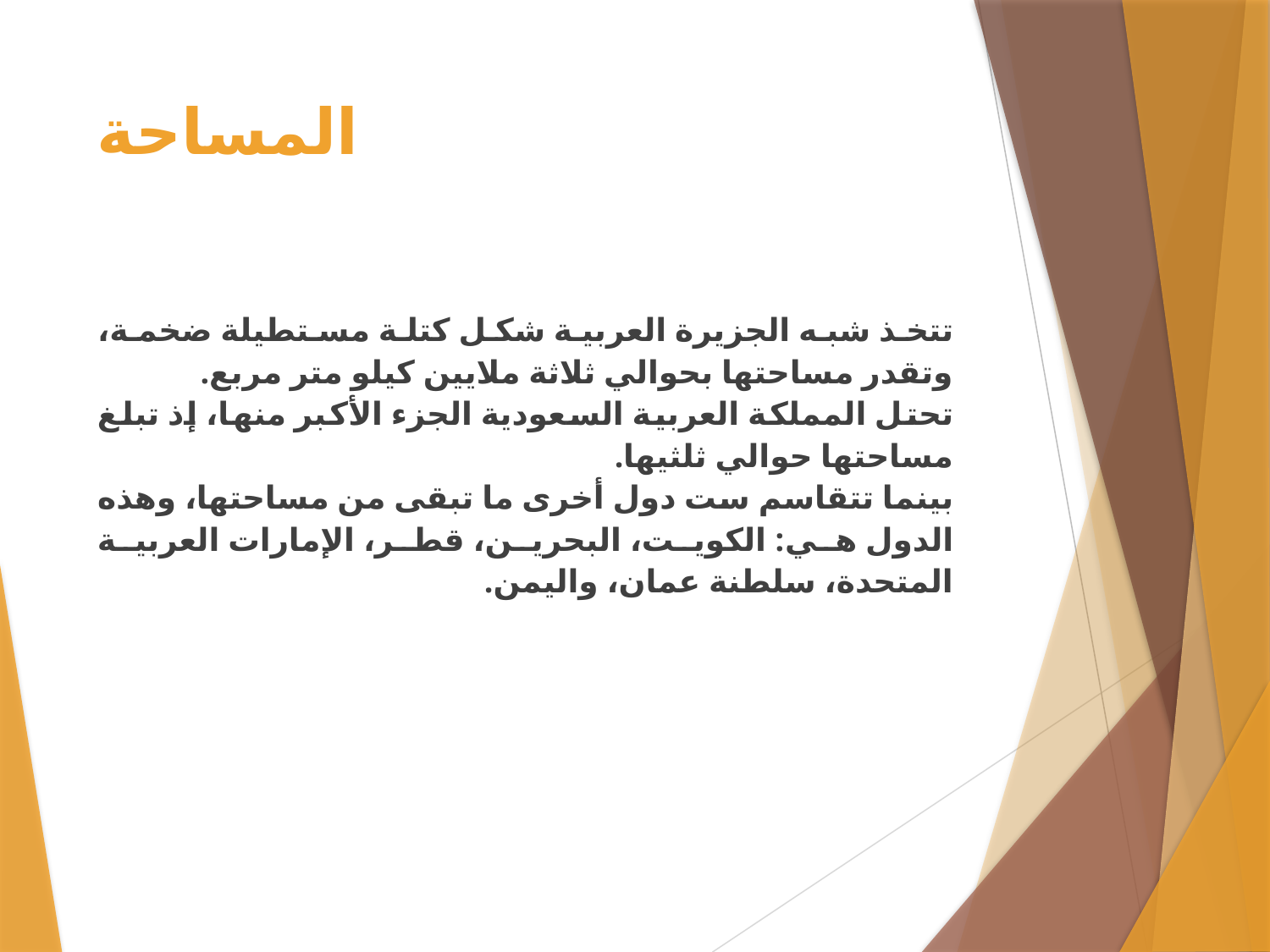

# المساحة
تتخذ شبه الجزيرة العربية شكل كتلة مستطيلة ضخمة، وتقدر مساحتها بحوالي ثلاثة ملايين كيلو متر مربع.
تحتل المملكة العربية السعودية الجزء الأكبر منها، إذ تبلغ مساحتها حوالي ثلثيها.
بينما تتقاسم ست دول أخرى ما تبقى من مساحتها، وهذه الدول هي: الكويت، البحرين، قطر، الإمارات العربية المتحدة، سلطنة عمان، واليمن.